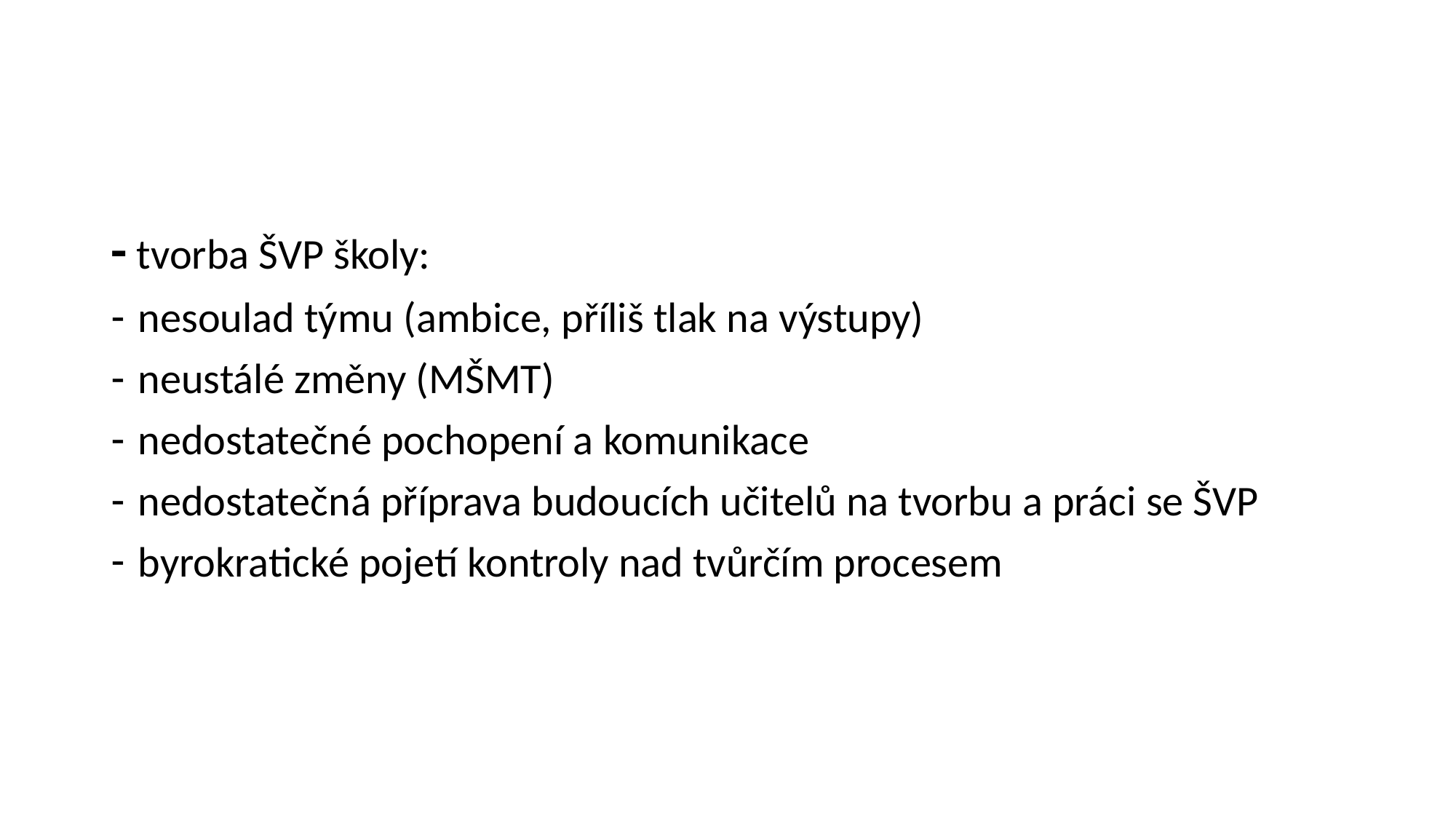

#
­- tvorba ŠVP školy:
nesoulad týmu (ambice, příliš tlak na výstupy)
neustálé změny (MŠMT)
nedostatečné pochopení a komunikace
nedostatečná příprava budoucích učitelů na tvorbu a práci se ŠVP
byrokratické pojetí kontroly nad tvůrčím procesem